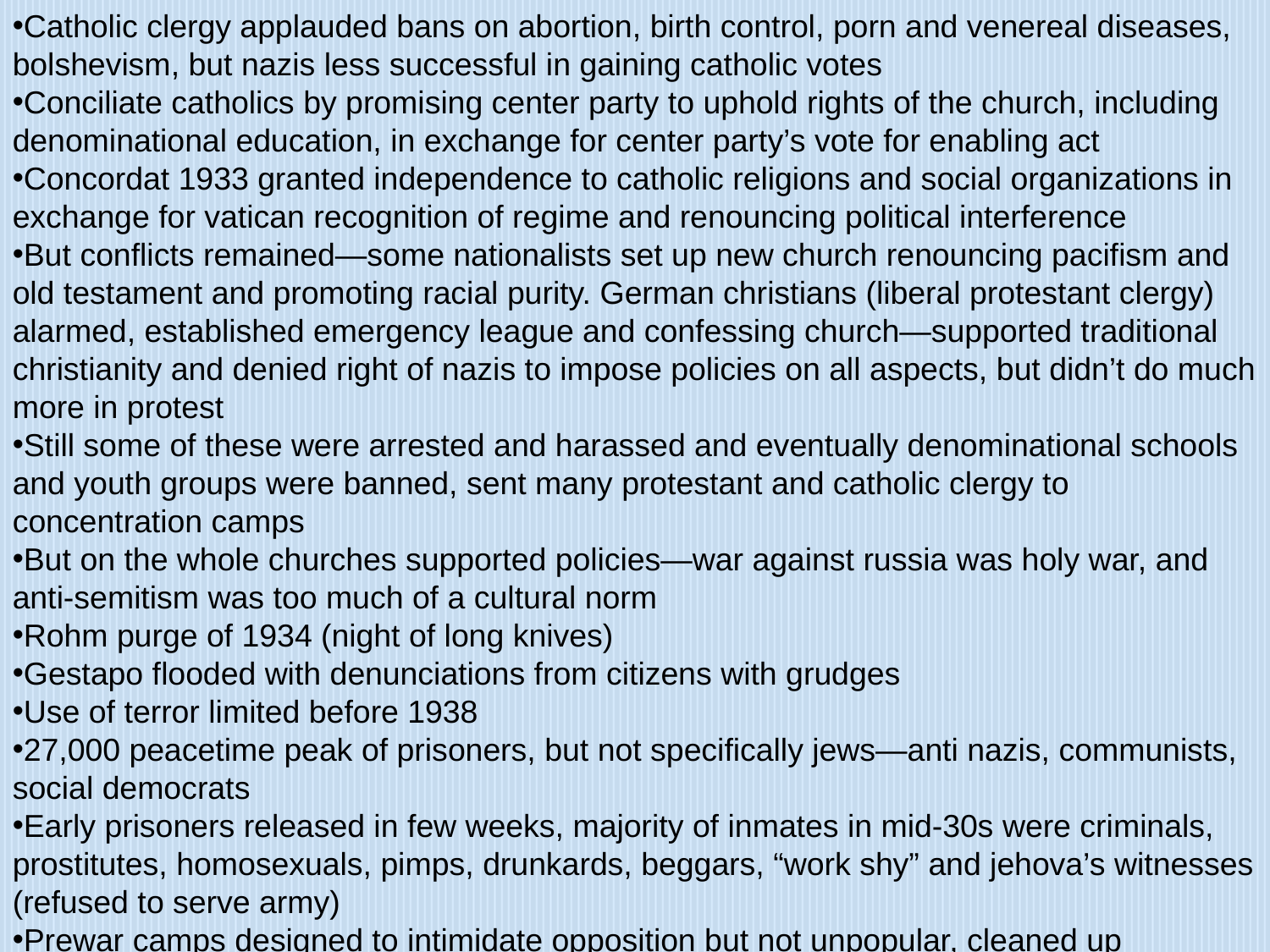

Catholic clergy applauded bans on abortion, birth control, porn and venereal diseases, bolshevism, but nazis less successful in gaining catholic votes
Conciliate catholics by promising center party to uphold rights of the church, including denominational education, in exchange for center party’s vote for enabling act
Concordat 1933 granted independence to catholic religions and social organizations in exchange for vatican recognition of regime and renouncing political interference
But conflicts remained—some nationalists set up new church renouncing pacifism and old testament and promoting racial purity. German christians (liberal protestant clergy) alarmed, established emergency league and confessing church—supported traditional christianity and denied right of nazis to impose policies on all aspects, but didn’t do much more in protest
Still some of these were arrested and harassed and eventually denominational schools  and youth groups were banned, sent many protestant and catholic clergy to concentration camps
But on the whole churches supported policies—war against russia was holy war, and anti-semitism was too much of a cultural norm
Rohm purge of 1934 (night of long knives)
Gestapo flooded with denunciations from citizens with grudges
Use of terror limited before 1938
27,000 peacetime peak of prisoners, but not specifically jews—anti nazis, communists, social democrats
Early prisoners released in few weeks, majority of inmates in mid-30s were criminals, prostitutes, homosexuals, pimps, drunkards, beggars, “work shy” and jehova’s witnesses (refused to serve army)
Prewar camps designed to intimidate opposition but not unpopular, cleaned up lawlessness
Boycott of jewish business, doctors and lawyers in 1933 failed after just one day, but jewish background people excluded from civil service, including teachers, quota on university students